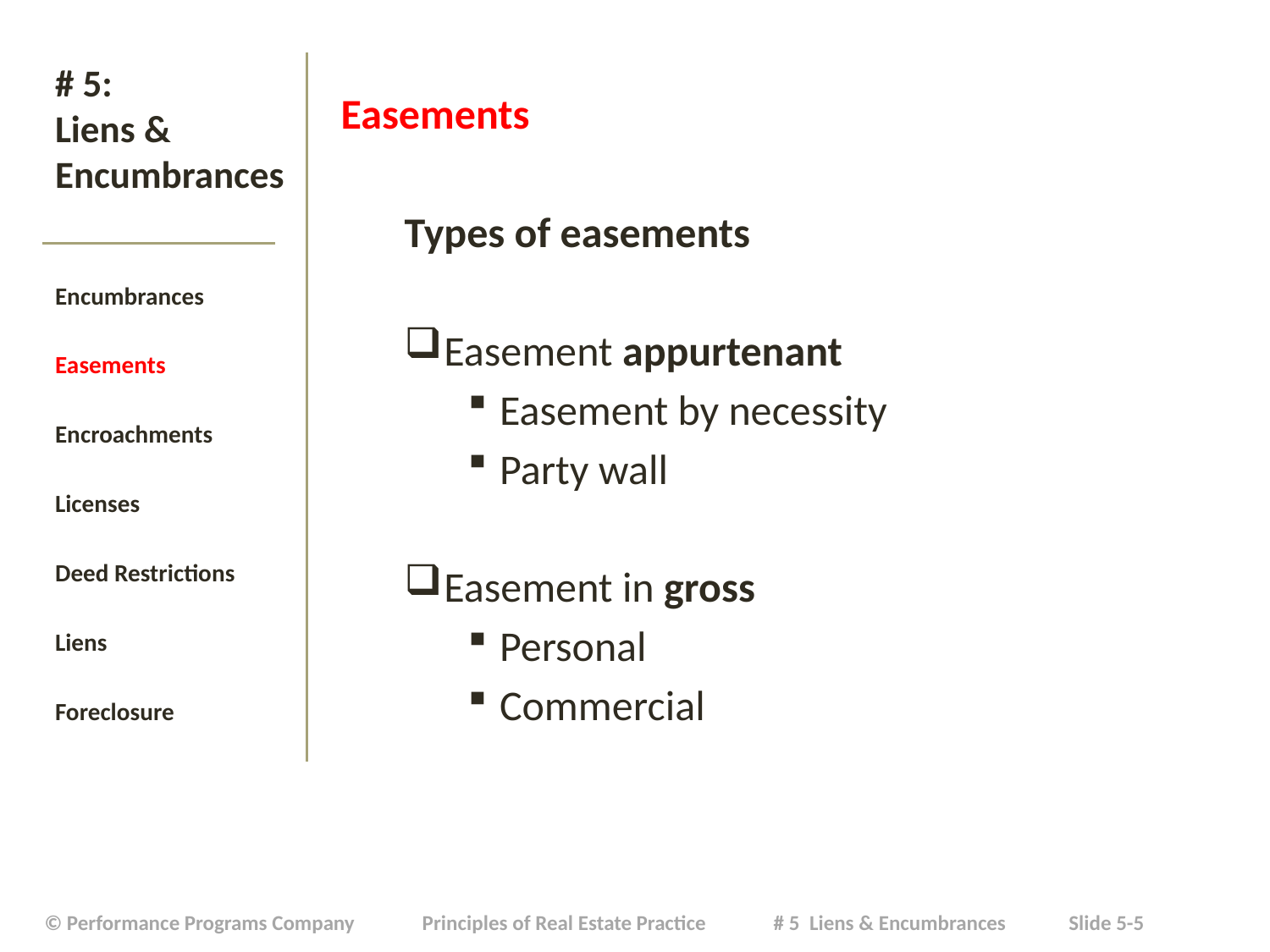

Easements

Types of easements

Easement appurtenant
Easement by necessity
Party wall

Easement in gross
Personal
Commercial

# # 5: Liens & Encumbrances

Encumbrances

Easements

Encroachments

Licenses

Deed Restrictions

Liens

Foreclosure

| © Performance Programs Company Principles of Real Estate Practice # 5 Liens & Encumbrances Slide 5-5 |
| --- |